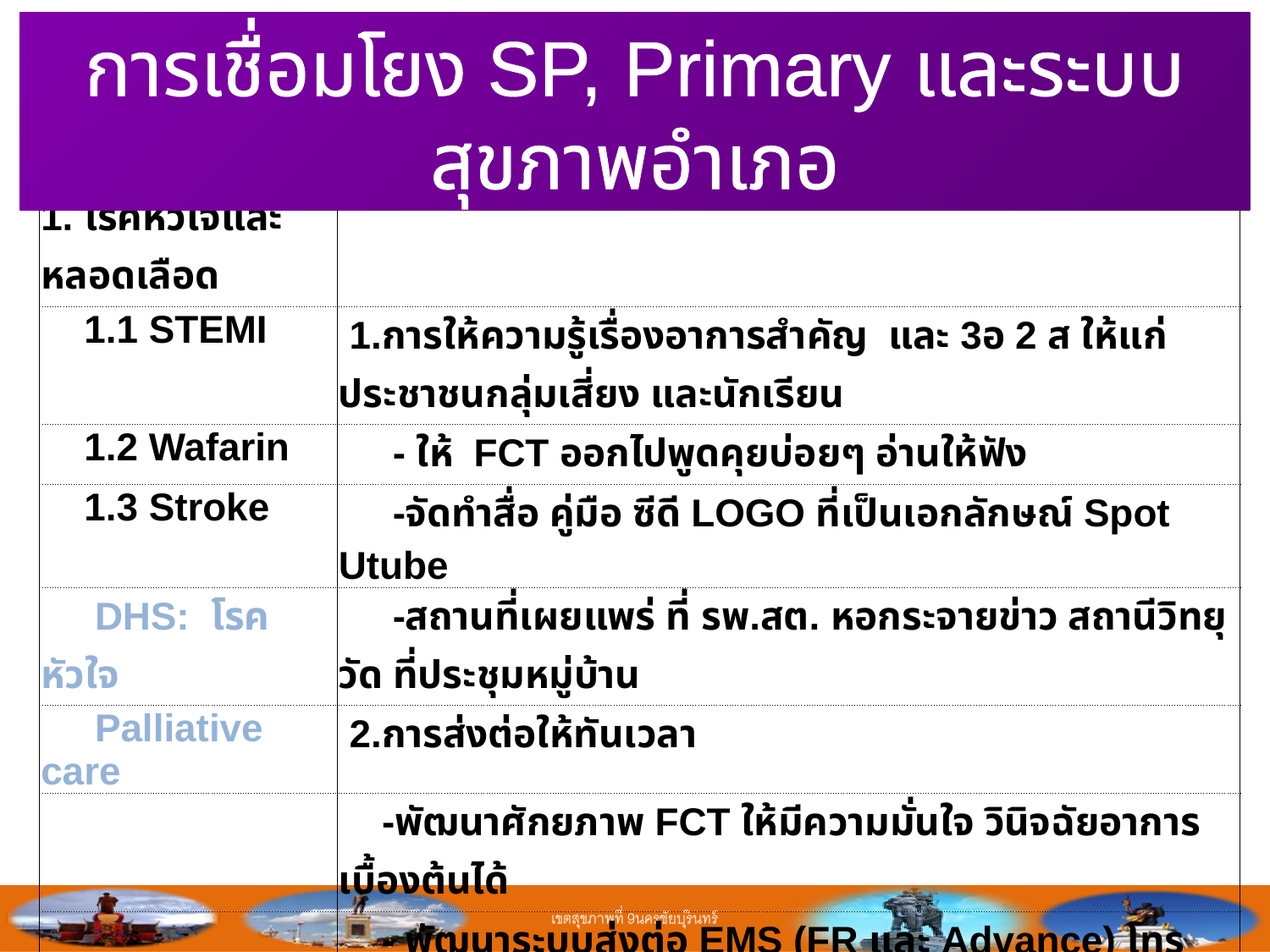

การเชื่อมโยง SP, Primary และระบบสุขภาพอำเภอ
| สาขา | กิจกรรมพัฒนาเชื่อมโยงปฐมภูมิและ ระบบสุขภาพอำเภอ |
| --- | --- |
| 1. โรคหัวใจและหลอดเลือด |  |
| 1.1 STEMI | 1.การให้ความรู้เรื่องอาการสำคัญ และ 3อ 2 ส ให้แก่ ประชาชนกลุ่มเสี่ยง และนักเรียน |
| 1.2 Wafarin | - ให้ FCT ออกไปพูดคุยบ่อยๆ อ่านให้ฟัง |
| 1.3 Stroke | -จัดทำสื่อ คู่มือ ซีดี LOGO ที่เป็นเอกลักษณ์ Spot Utube |
| DHS: โรคหัวใจ | -สถานที่เผยแพร่ ที่ รพ.สต. หอกระจายข่าว สถานีวิทยุ วัด ที่ประชุมหมู่บ้าน |
| Palliative care | 2.การส่งต่อให้ทันเวลา |
|  | -พัฒนาศักยภาพ FCT ให้มีความมั่นใจ วินิจฉัยอาการเบื้องต้นได้ |
|  | - พัฒนาระบบส่งต่อ EMS (FR และ Advance) โทร 1669 |
|  | 3.การส่งกลับ |
|  | - พัฒนาระบบส่งกลับ ได้แก่ HHC/ Palliative care/ Refer/ Long term care |
|  | - มี COC(ศูนย์ดูแลต่อเนื่อง) ที่ รพ.แม่ข่าย เชื่อมโยง HHC/ Palliative care/ Refer/ ศูนย์ Long term care ที่ รพ.ลูกข่าย |
|  | -พัฒนาระบบข้อมูล โปรแกรมการเยี่ยมบ้าน |